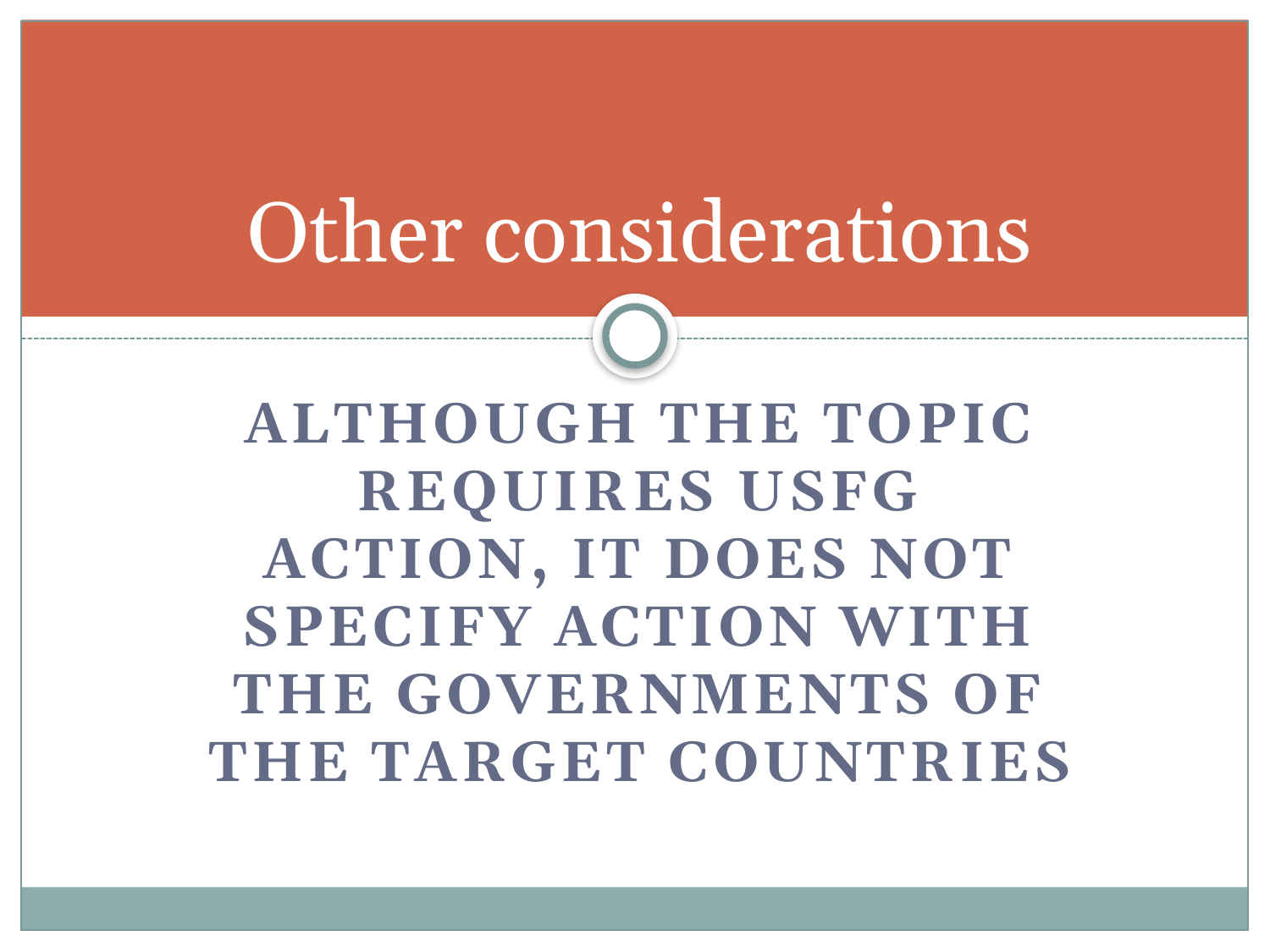

# Other considerations
Although the topic requires USFG action, it does not specify action with the governments of the target countries